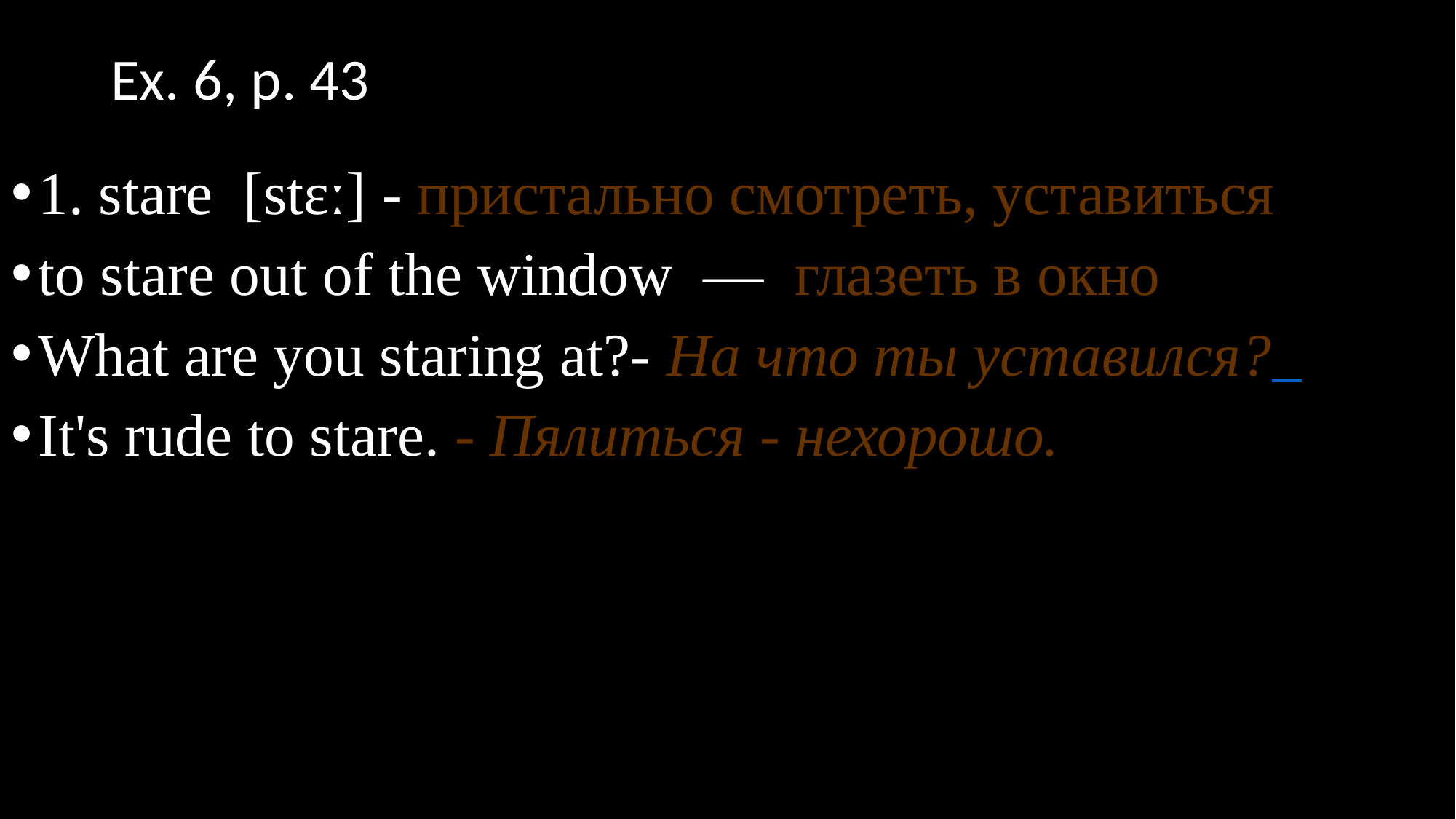

# Ex. 6, p. 43
1. stare  [stɛː] - пристально смотреть, уставиться
to stare out of the window — глазеть в окно
What are you staring at?- На что ты уставился?
It's rude to stare. - Пялиться - нехорошо.